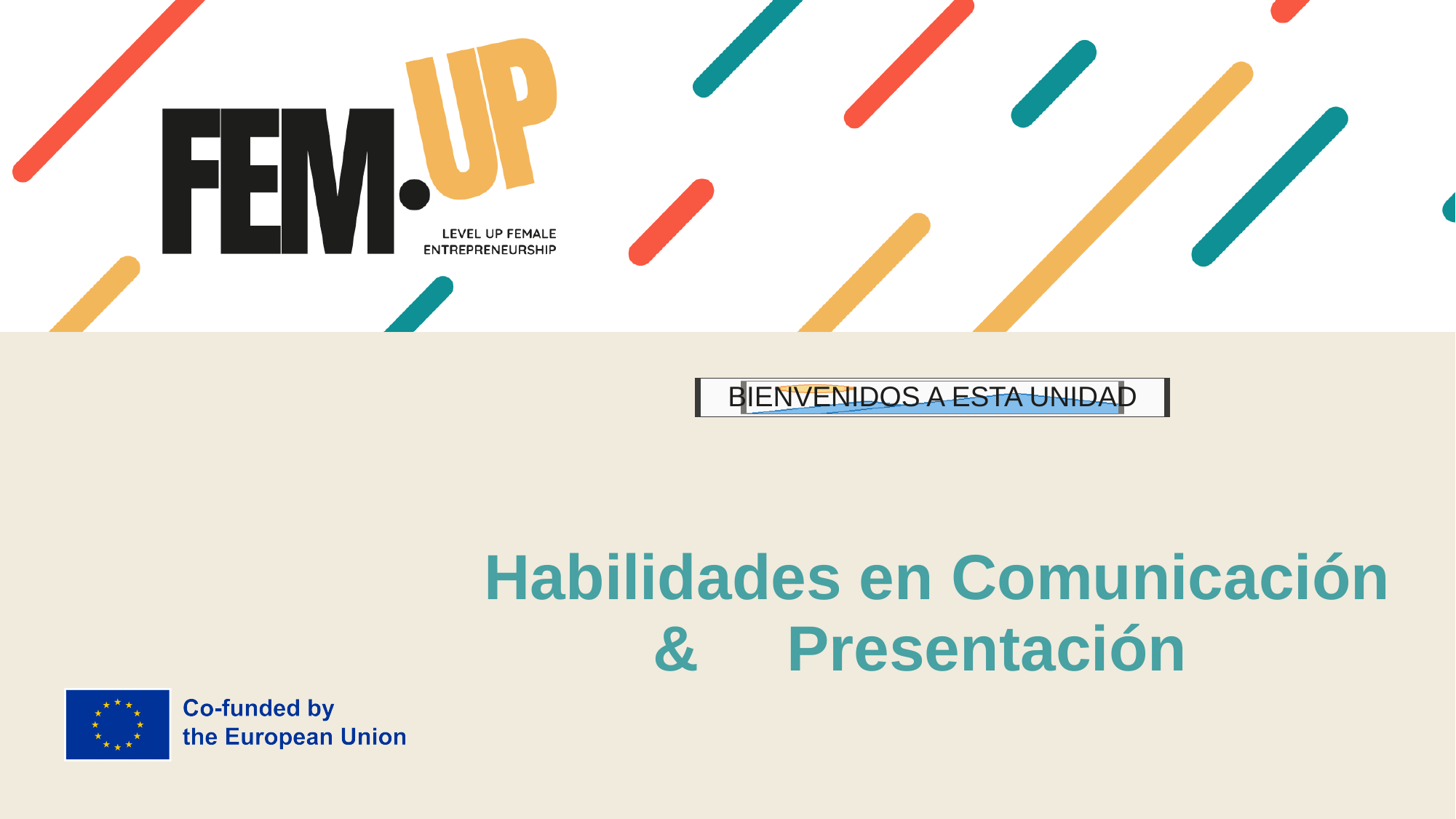

BIENVENIDOS A ESTA UNIDAD
# Habilidades en Comunicación &     Presentación